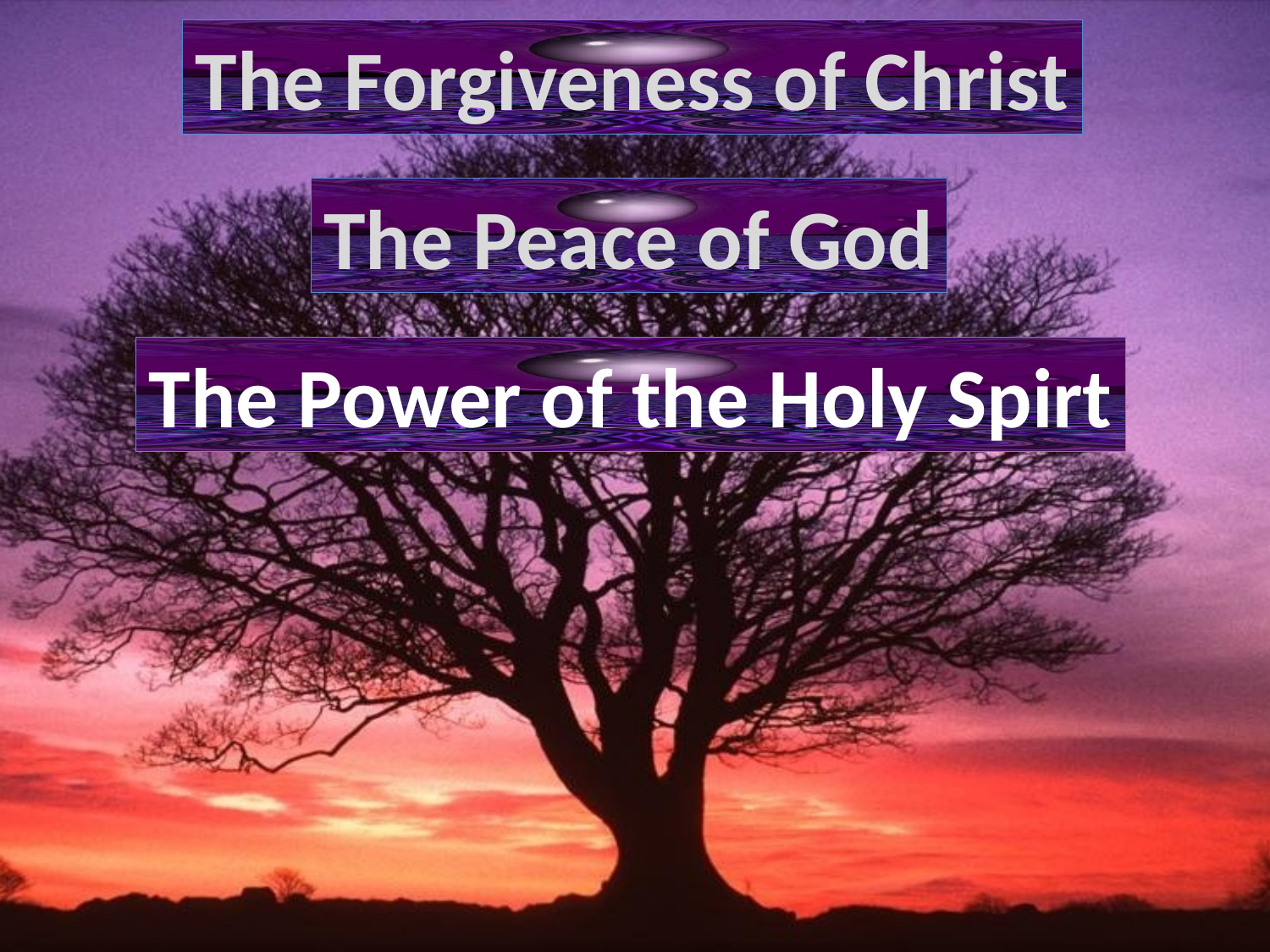

The Forgiveness of Christ
The Peace of God
The Power of the Holy Spirt